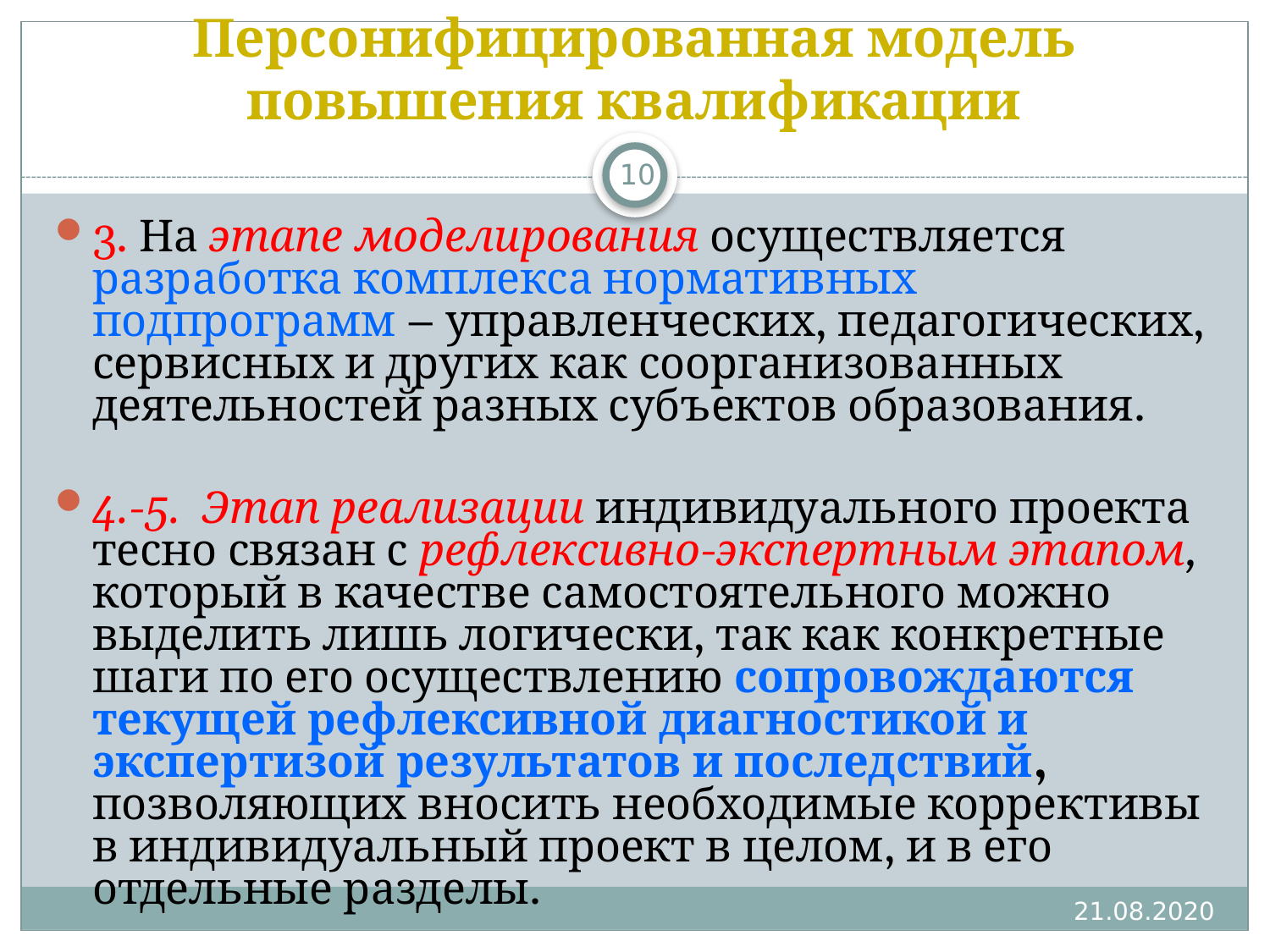

# Персонифицированная модель повышения квалификации
10
3. На этапе моделирования осуществляется разработка комплекса нормативных подпрограмм – управленческих, педагогических, сервисных и других как соорганизованных деятельностей разных субъектов образования.

4.-5.  Этап реализации индивидуального проекта тесно связан с рефлексивно-экспертным этапом, который в качестве самостоятельного можно выделить лишь логически, так как конкретные шаги по его осуществлению сопровождаются текущей рефлексивной диагностикой и экспертизой результатов и последствий, позволяющих вносить необходимые коррективы в индивидуальный проект в целом, и в его отдельные разделы.
21.08.2020